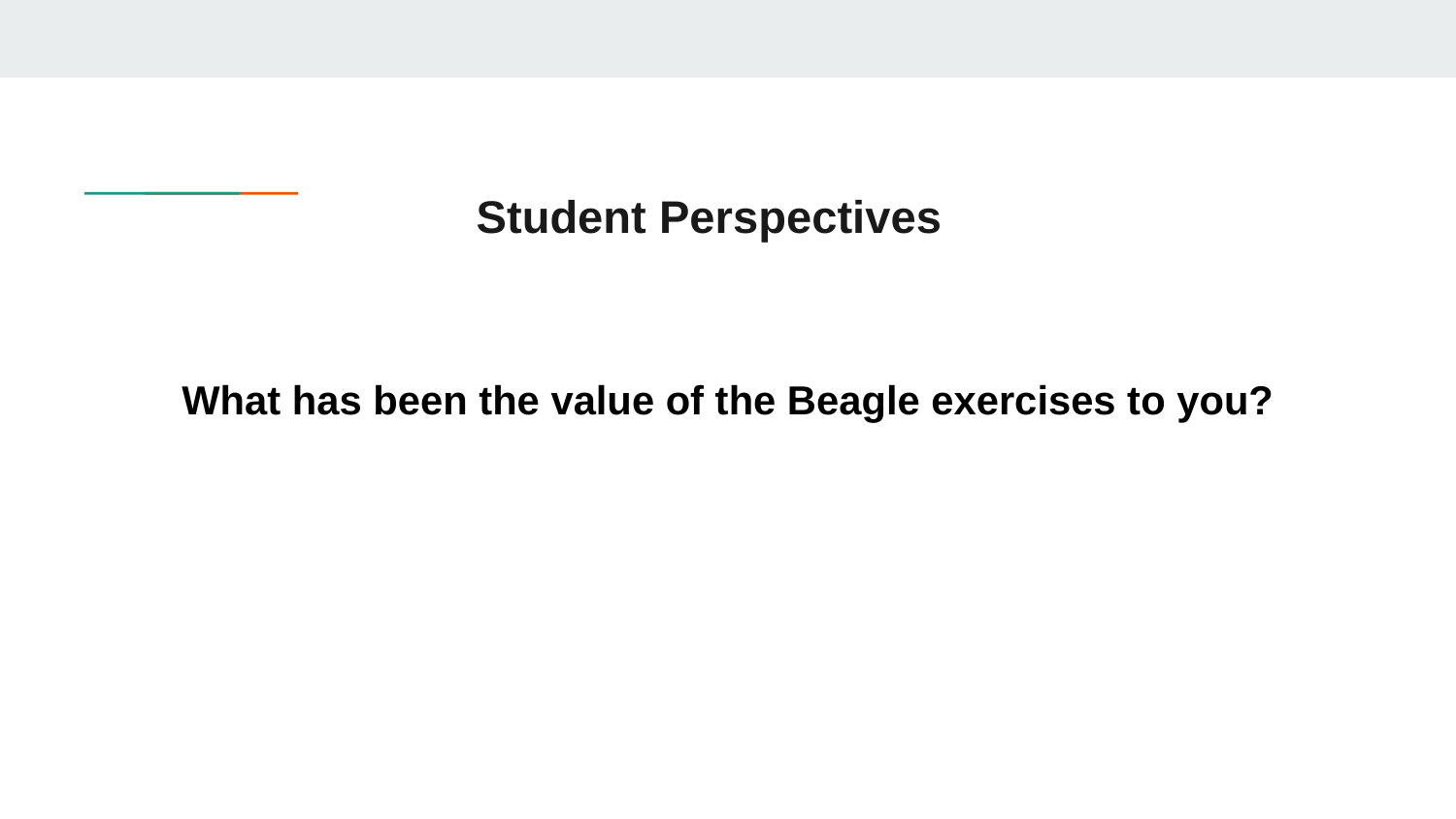

# Student Perspectives
What has been the value of the Beagle exercises to you?